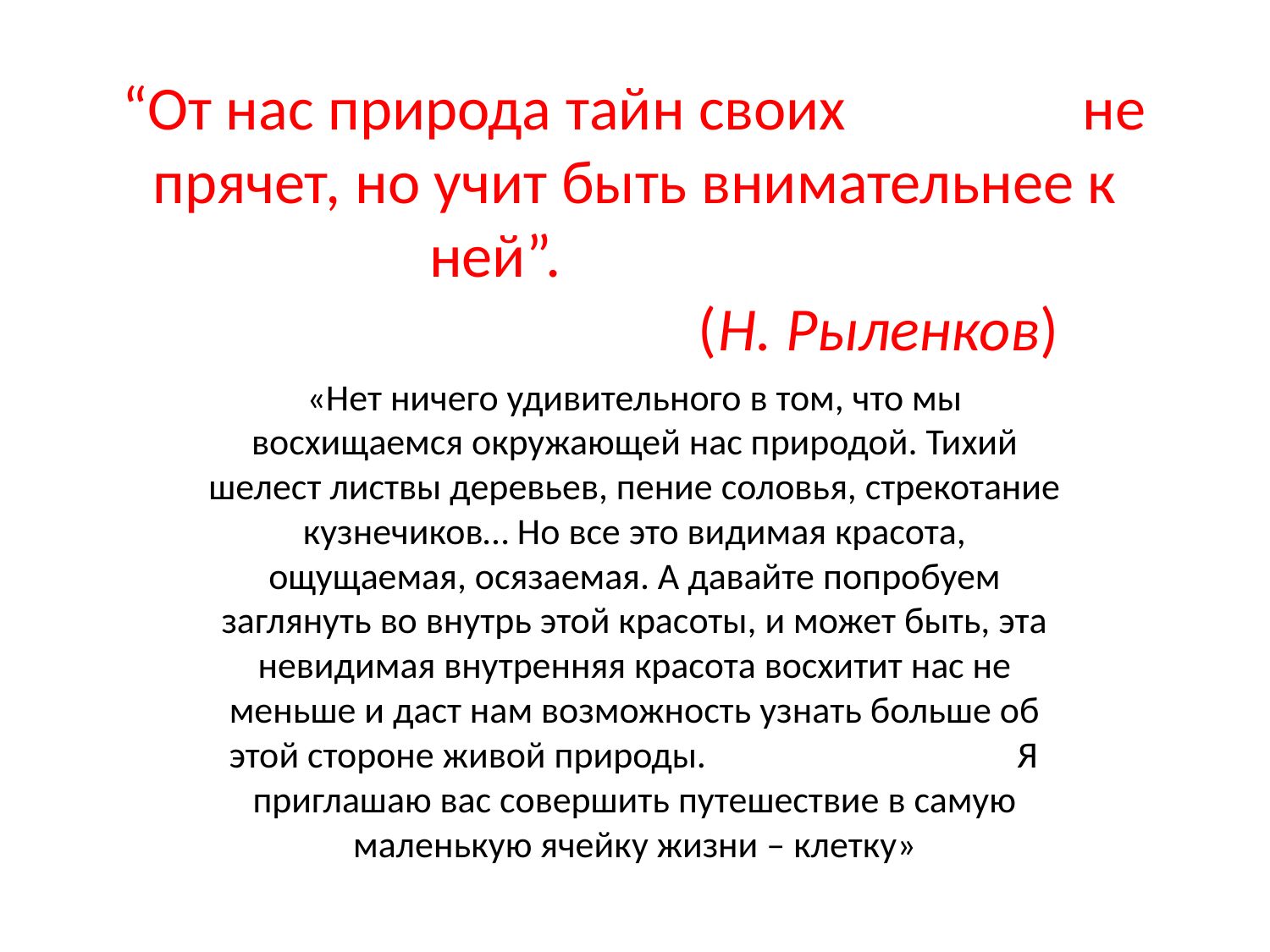

# “От нас природа тайн своих                 не прячет, но учит быть внимательнее к ней”. (Н. Рыленков)
«Нет ничего удивительного в том, что мы восхищаемся окружающей нас природой. Тихий шелест листвы деревьев, пение соловья, стрекотание кузнечиков… Но все это видимая красота, ощущаемая, осязаемая. А давайте попробуем заглянуть во внутрь этой красоты, и может быть, эта невидимая внутренняя красота восхитит нас не меньше и даст нам возможность узнать больше об этой стороне живой природы.                                     Я приглашаю вас совершить путешествие в самую маленькую ячейку жизни – клетку»